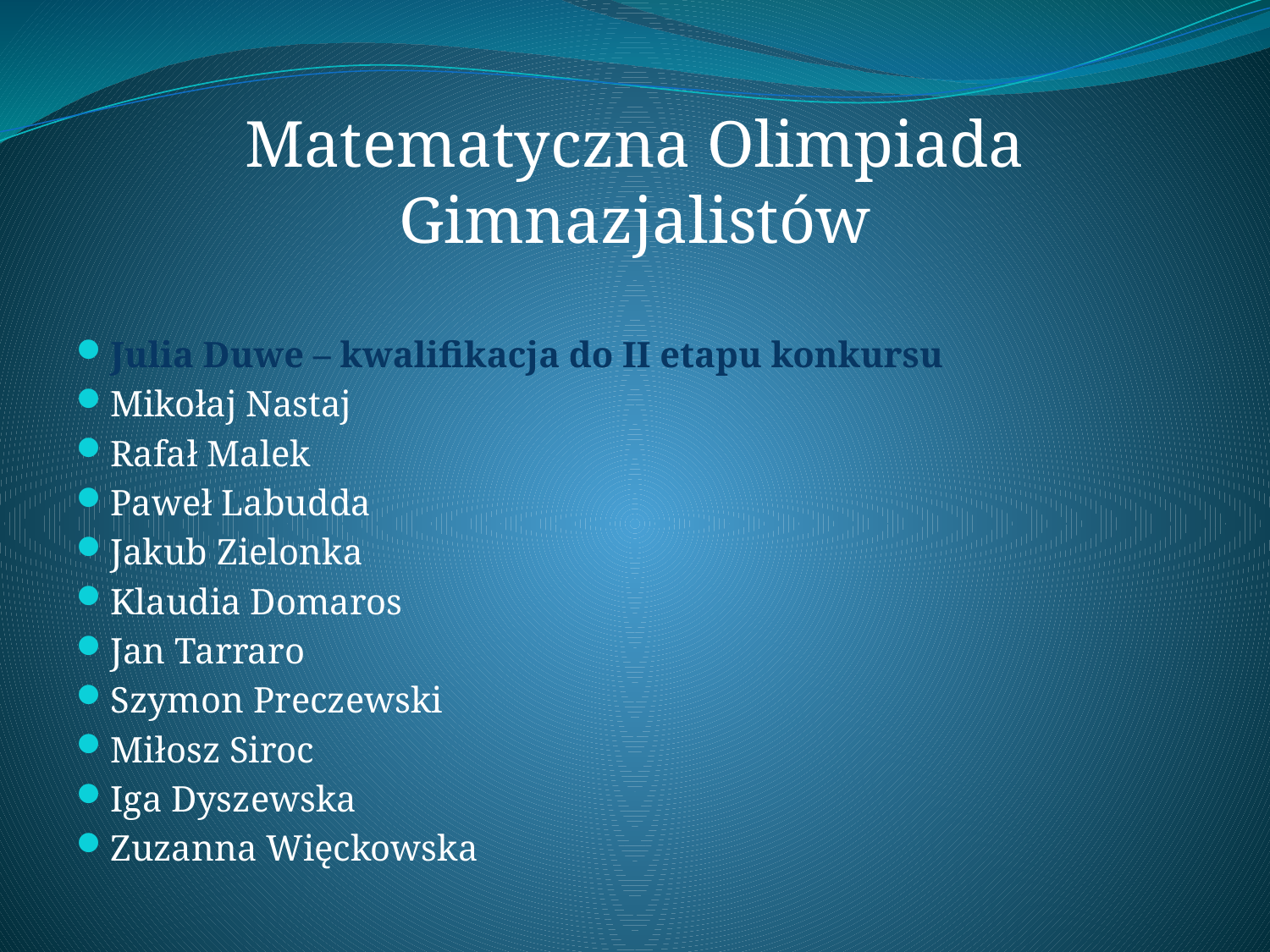

# Matematyczna Olimpiada Gimnazjalistów
Julia Duwe – kwalifikacja do II etapu konkursu
Mikołaj Nastaj
Rafał Malek
Paweł Labudda
Jakub Zielonka
Klaudia Domaros
Jan Tarraro
Szymon Preczewski
Miłosz Siroc
Iga Dyszewska
Zuzanna Więckowska